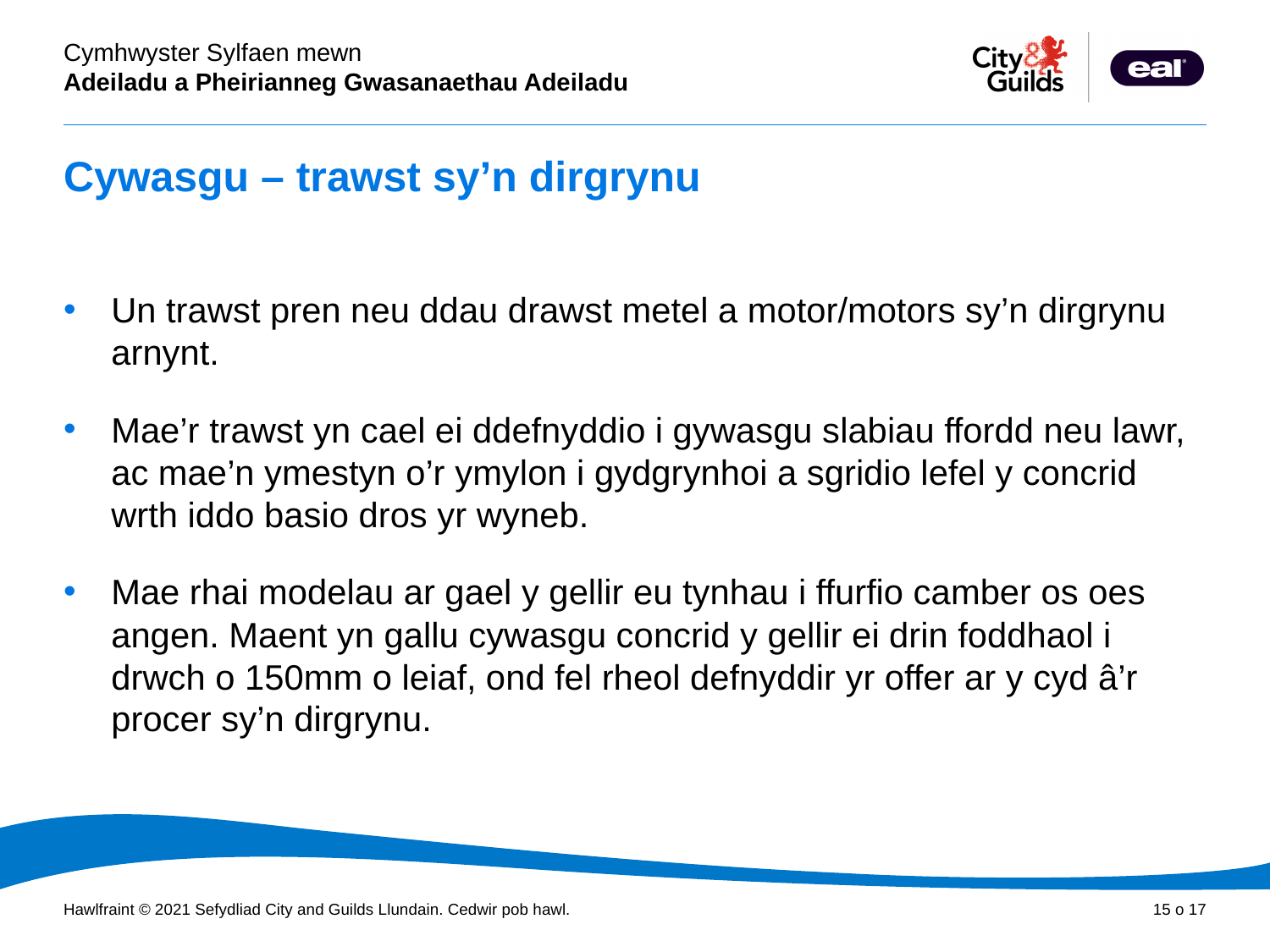

# Cywasgu – trawst sy’n dirgrynu

Un trawst pren neu ddau drawst metel a motor/motors sy’n dirgrynu arnynt.
Mae’r trawst yn cael ei ddefnyddio i gywasgu slabiau ffordd neu lawr, ac mae’n ymestyn o’r ymylon i gydgrynhoi a sgridio lefel y concrid wrth iddo basio dros yr wyneb.
Mae rhai modelau ar gael y gellir eu tynhau i ffurfio camber os oes angen. Maent yn gallu cywasgu concrid y gellir ei drin foddhaol i drwch o 150mm o leiaf, ond fel rheol defnyddir yr offer ar y cyd â’r procer sy’n dirgrynu.